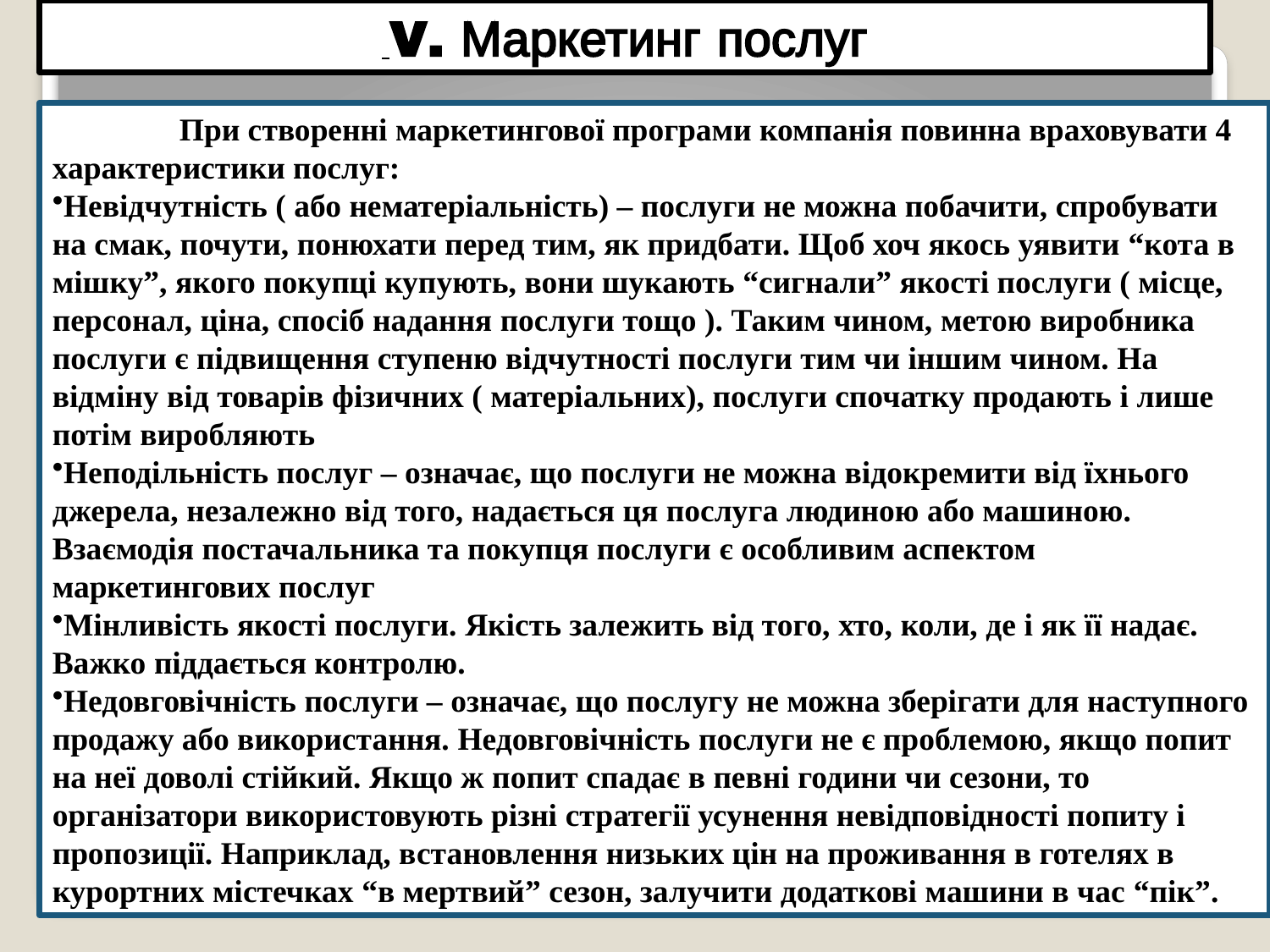

V. Маркетинг послуг
	При створенні маркетингової програми компанія повинна враховувати 4 характеристики послуг:
Невідчутність ( або нематеріальність) – послуги не можна побачити, спробувати на смак, почути, понюхати перед тим, як придбати. Щоб хоч якось уявити “кота в мішку”, якого покупці купують, вони шукають “сигнали” якості послуги ( місце, персонал, ціна, спосіб надання послуги тощо ). Таким чином, метою виробника послуги є підвищення ступеню відчутності послуги тим чи іншим чином. На відміну від товарів фізичних ( матеріальних), послуги спочатку продають і лише потім виробляють
Неподільність послуг – означає, що послуги не можна відокремити від їхнього джерела, незалежно від того, надається ця послуга людиною або машиною. Взаємодія постачальника та покупця послуги є особливим аспектом маркетингових послуг
Мінливість якості послуги. Якість залежить від того, хто, коли, де і як її надає. Важко піддається контролю.
Недовговічність послуги – означає, що послугу не можна зберігати для наступного продажу або використання. Недовговічність послуги не є проблемою, якщо попит на неї доволі стійкий. Якщо ж попит спадає в певні години чи сезони, то організатори використовують різні стратегії усунення невідповідності попиту і пропозиції. Наприклад, встановлення низьких цін на проживання в готелях в курортних містечках “в мертвий” сезон, залучити додаткові машини в час “пік”.